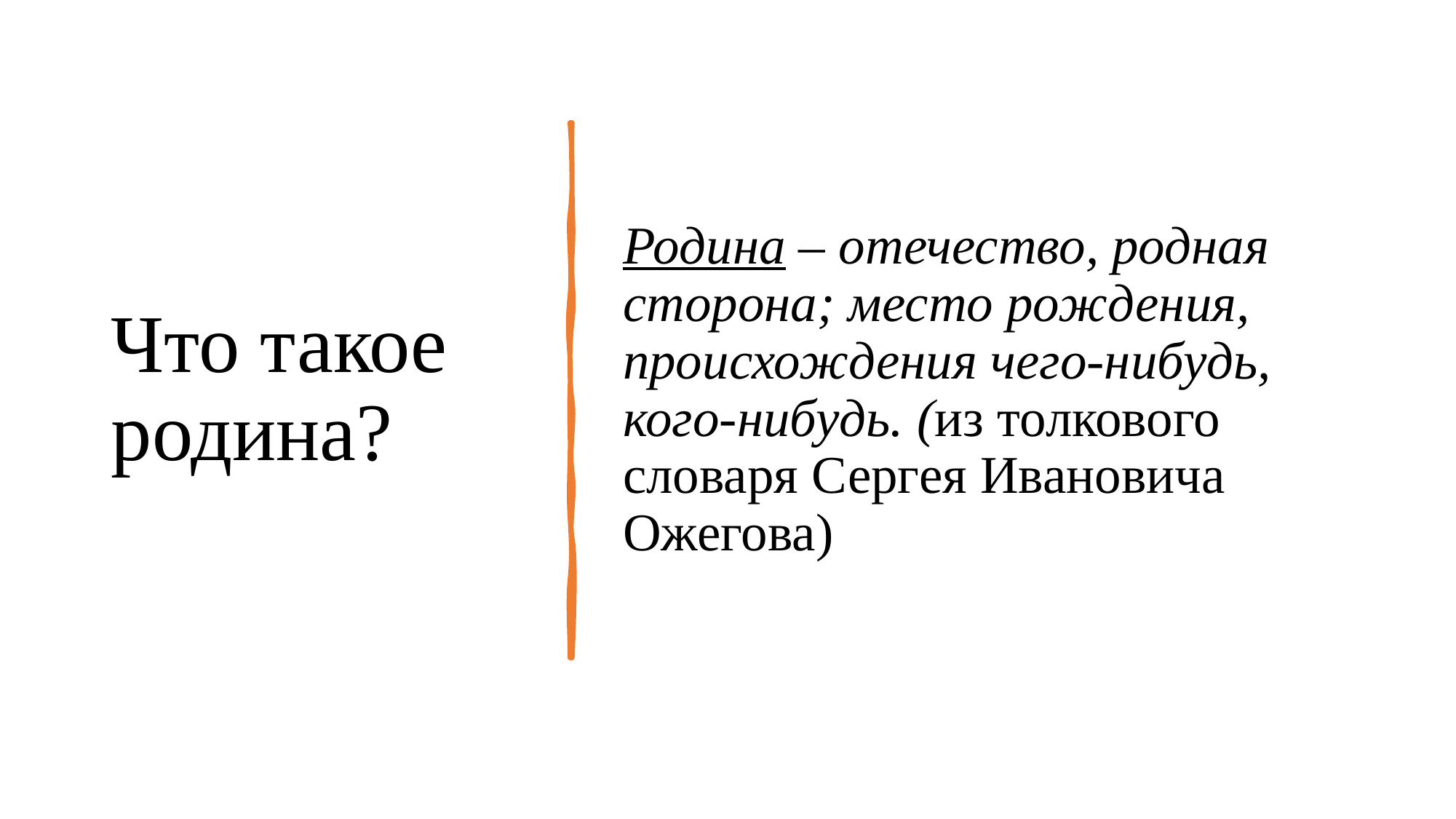

# Что такое родина?
Родина – отечество, родная сторона; место рождения, происхождения чего-нибудь, кого-нибудь. (из толкового словаря Сергея Ивановича Ожегова)